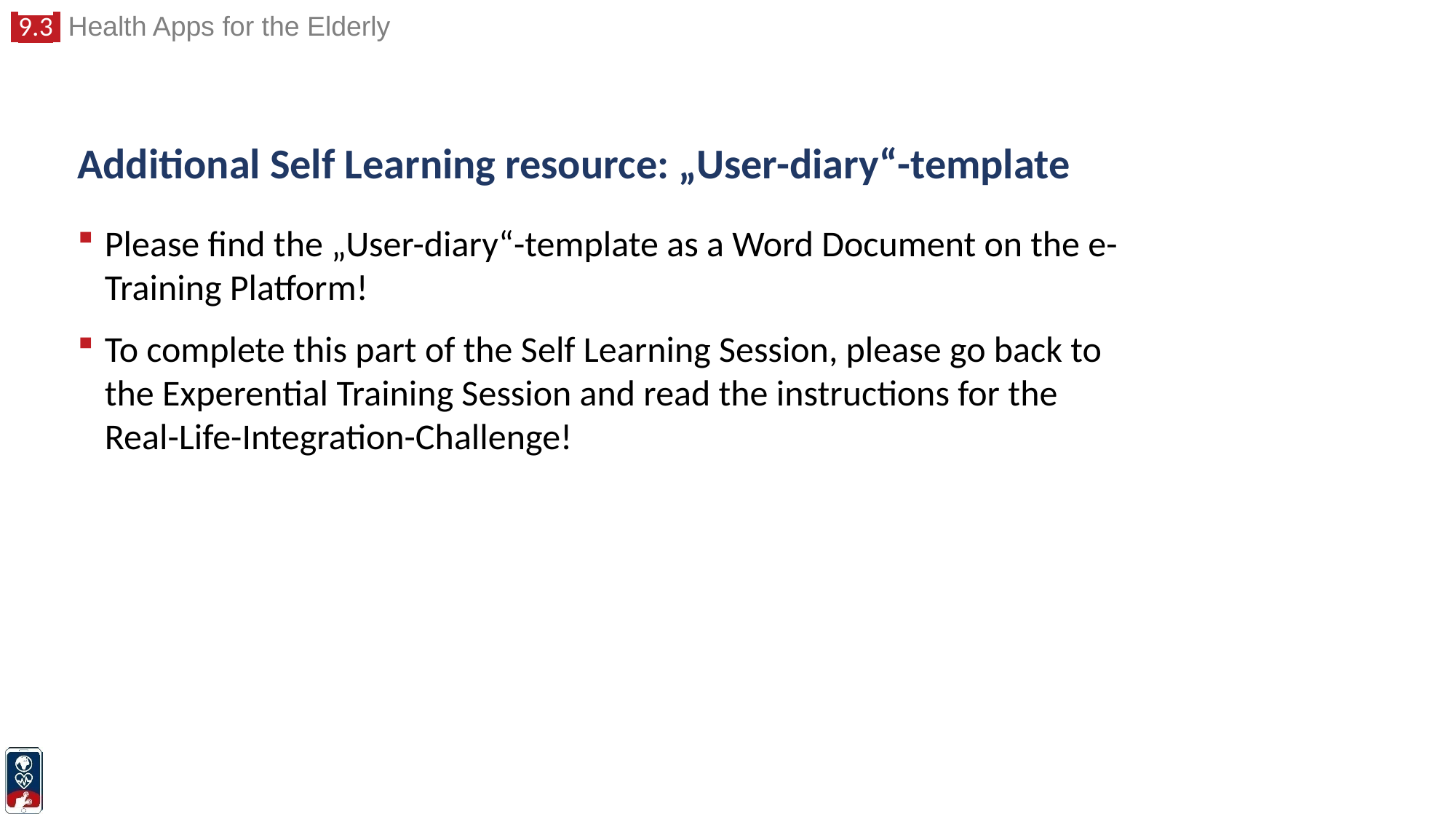

# Additional Self Learning resource: „User-diary“-template
Please find the „User-diary“-template as a Word Document on the e-Training Platform!
To complete this part of the Self Learning Session, please go back to the Experential Training Session and read the instructions for the Real-Life-Integration-Challenge!